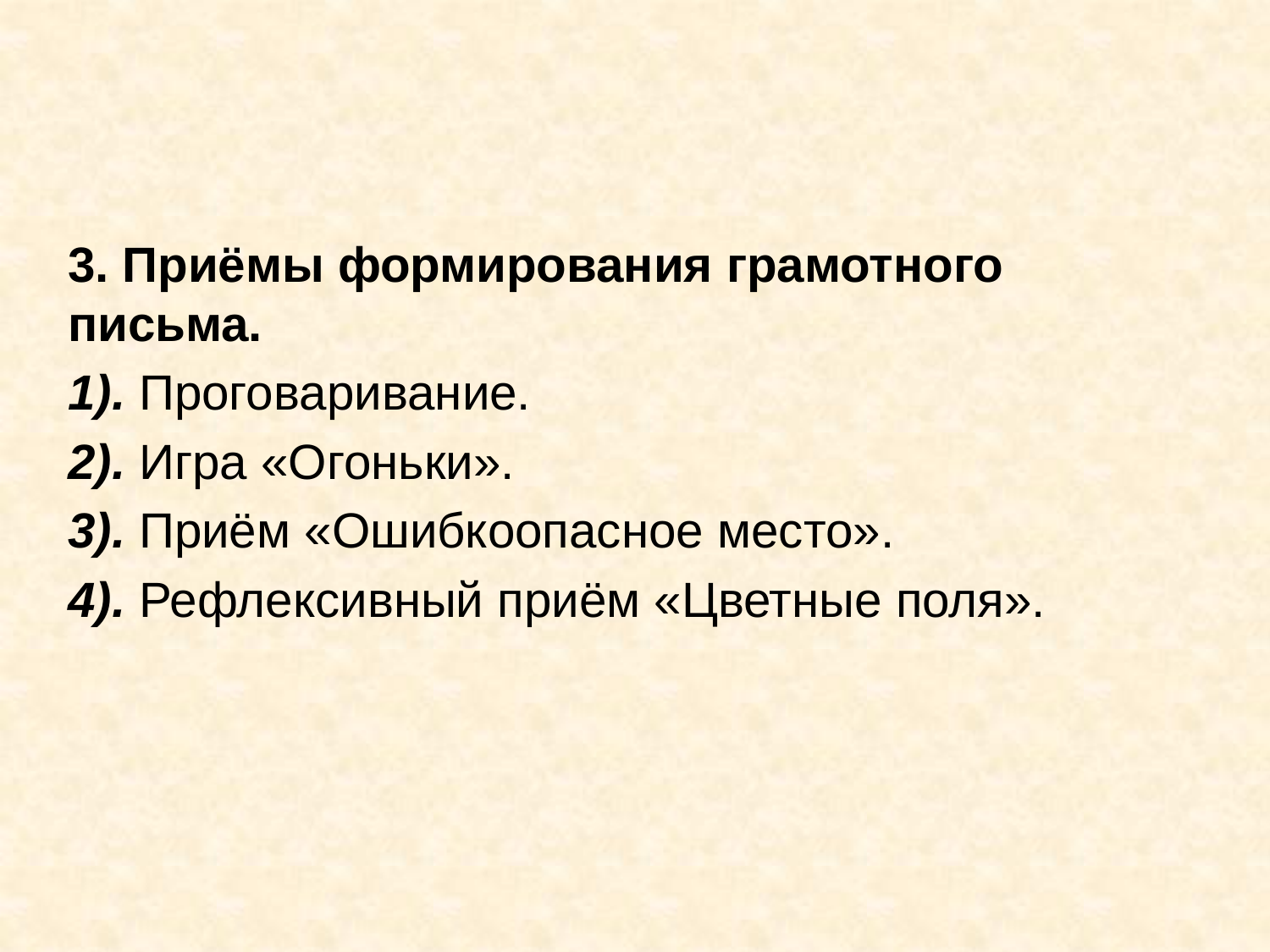

3. Приёмы формирования грамотного письма.
1). Проговаривание.
2). Игра «Огоньки».
3). Приём «Ошибкоопасное место».
4). Рефлексивный приём «Цветные поля».